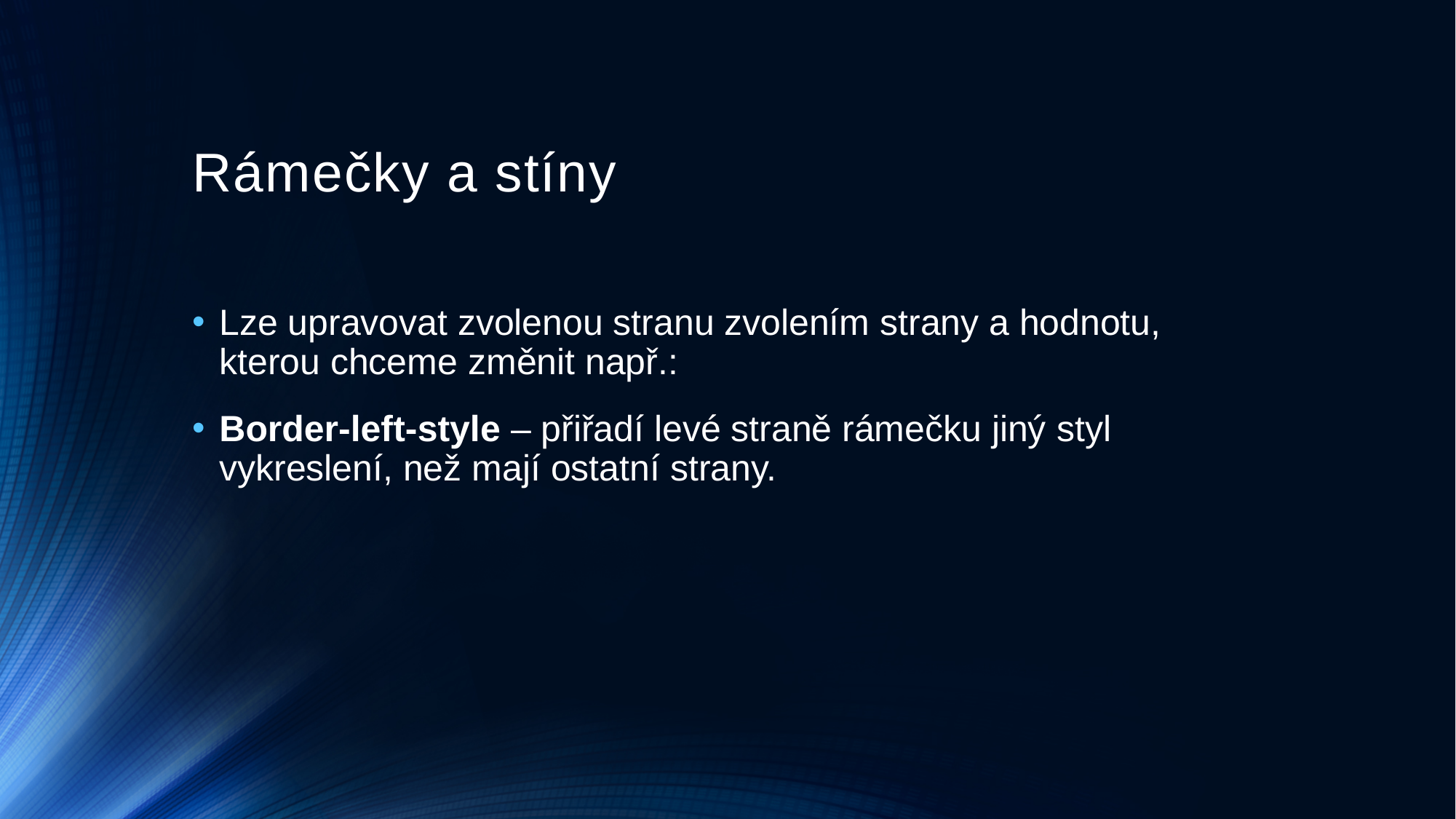

# Rámečky a stíny

Lze upravovat zvolenou stranu zvolením strany a hodnotu, kterou chceme změnit např.:
Border-left-style – přiřadí levé straně rámečku jiný styl vykreslení, než mají ostatní strany.